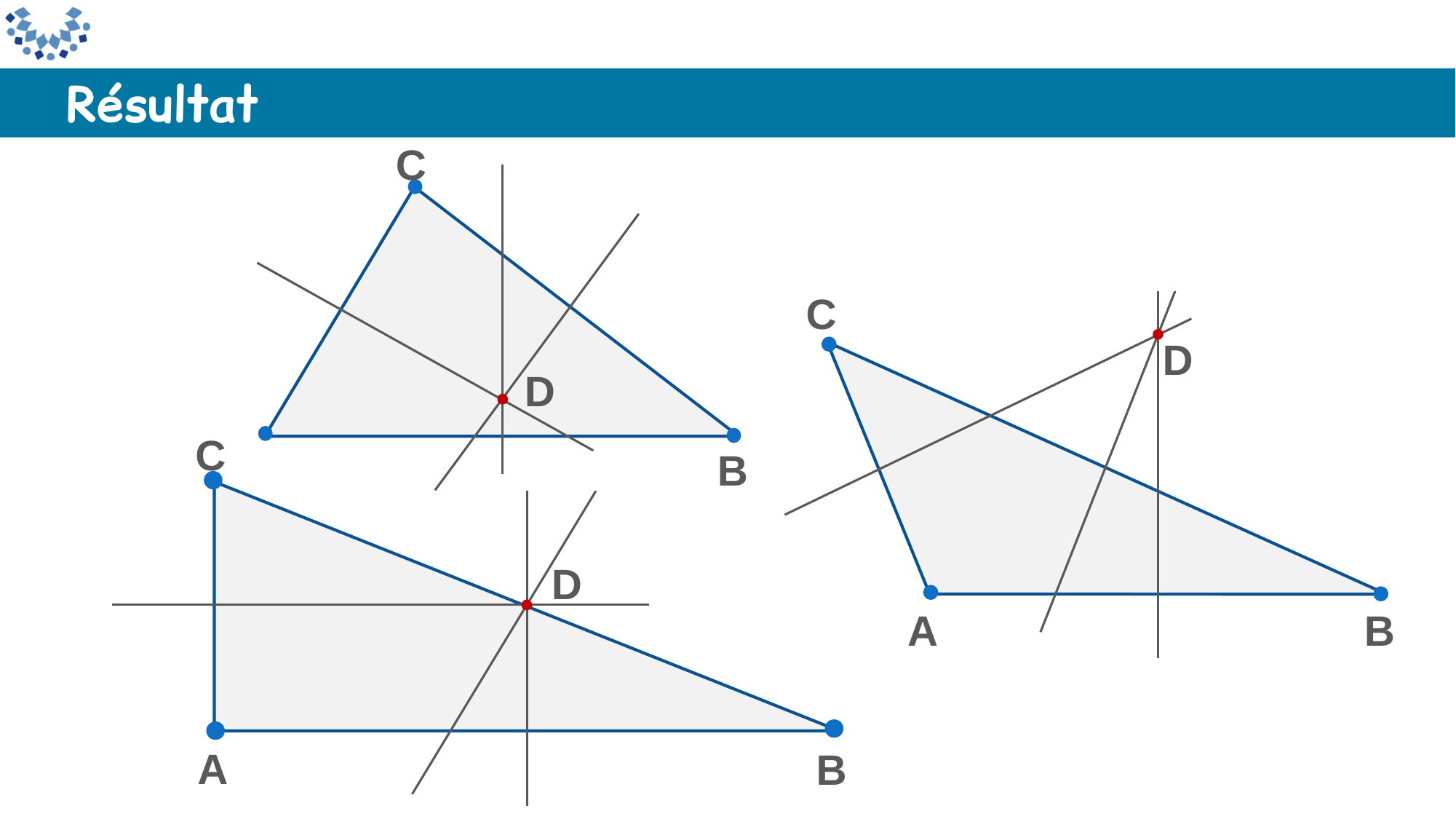

Résultat
C

C
D

D

C

D

A
B
B

A
B